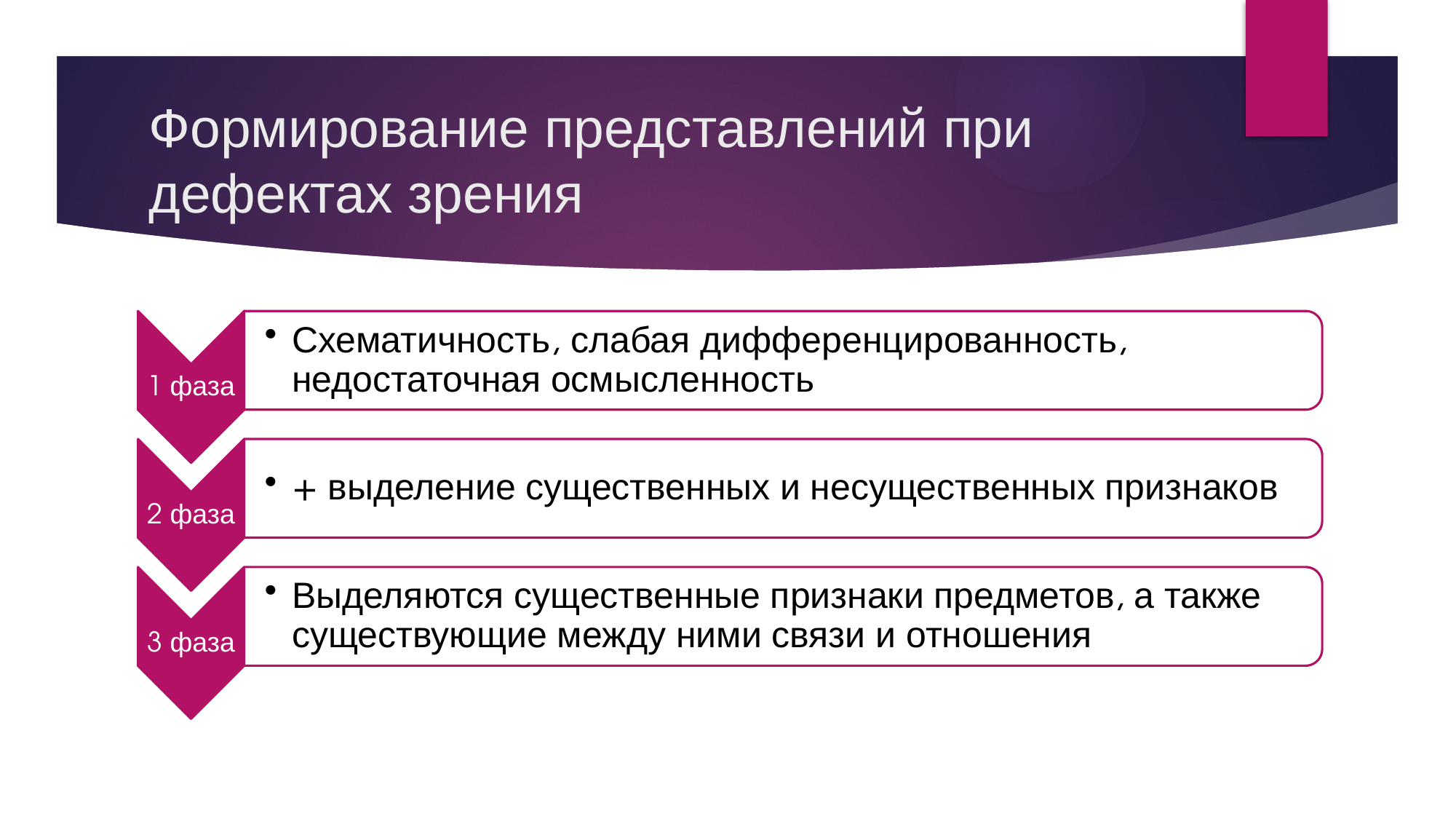

# Формирование представлений при дефектах зрения
1 фаза
Схематичность, слабая дифференцированность, недостаточная осмысленность
2 фаза
+ выделение существенных и несущественных признаков
3 фаза
Выделяются существенные признаки предметов, а также существующие между ними связи и отношения